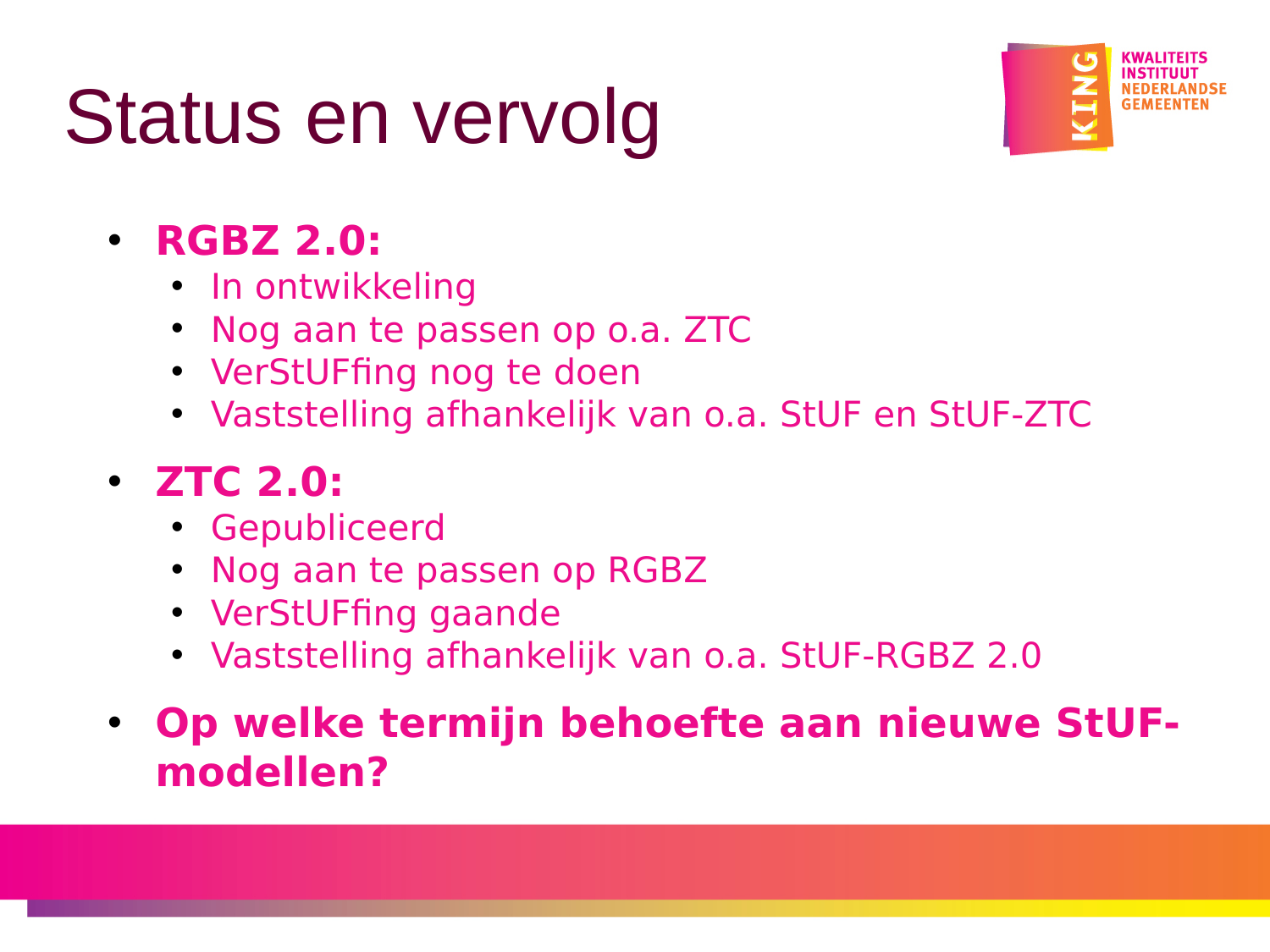

# Status en vervolg
RGBZ 2.0:
In ontwikkeling
Nog aan te passen op o.a. ZTC
VerStUFfing nog te doen
Vaststelling afhankelijk van o.a. StUF en StUF-ZTC
ZTC 2.0:
Gepubliceerd
Nog aan te passen op RGBZ
VerStUFfing gaande
Vaststelling afhankelijk van o.a. StUF-RGBZ 2.0
Op welke termijn behoefte aan nieuwe StUF-modellen?